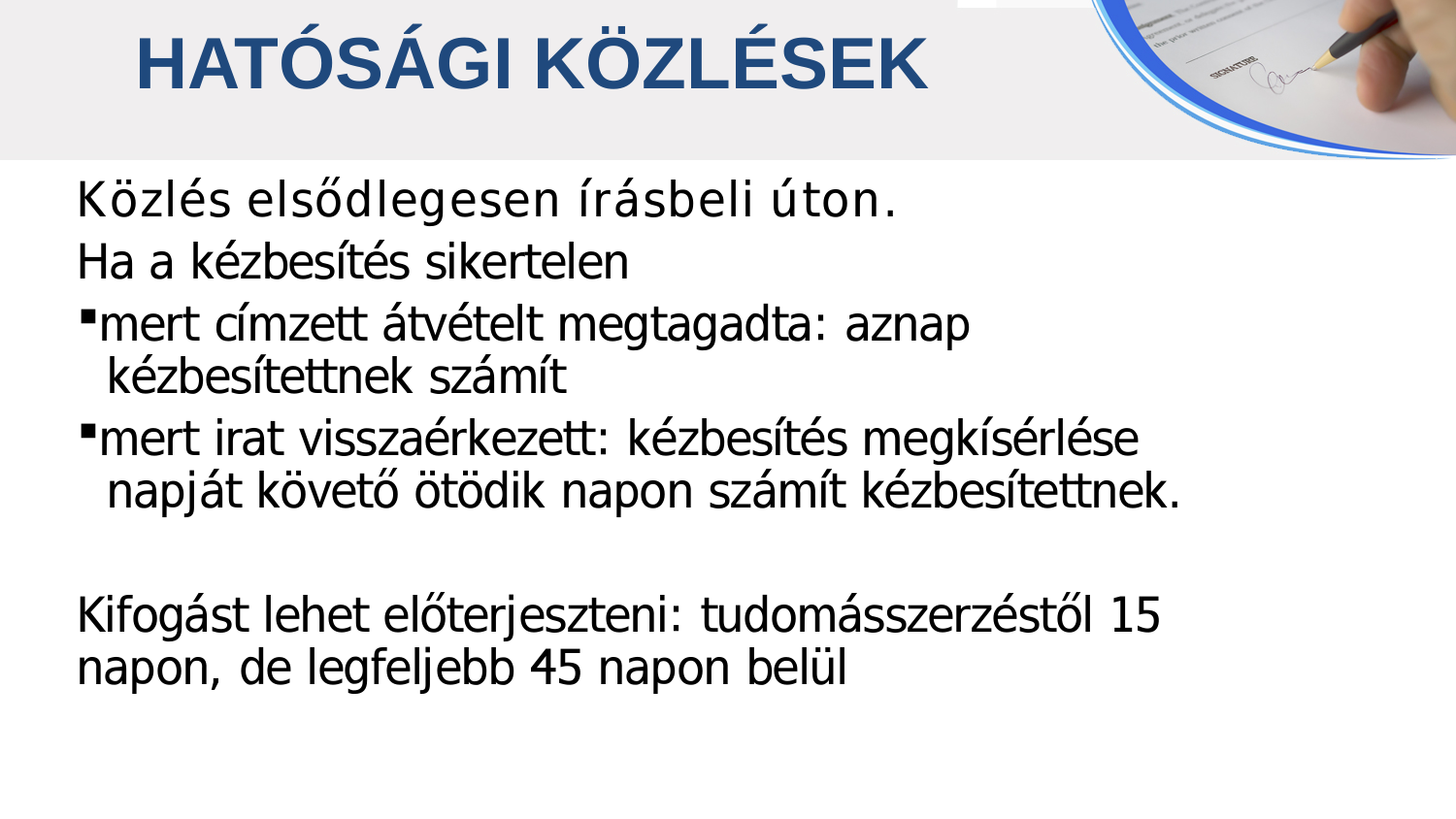

HATÓSÁGI KÖZLÉSEK

Közlés elsődlegesen írásbeli úton.
Ha a kézbesítés sikertelen
mert címzett átvételt megtagadta: aznap
  kézbesítettnek számít
mert irat visszaérkezett: kézbesítés megkísérlése
  napját követő ötödik napon számít kézbesítettnek.

Kifogást lehet előterjeszteni: tudomásszerzéstől 15 napon, de legfeljebb 45 napon belül